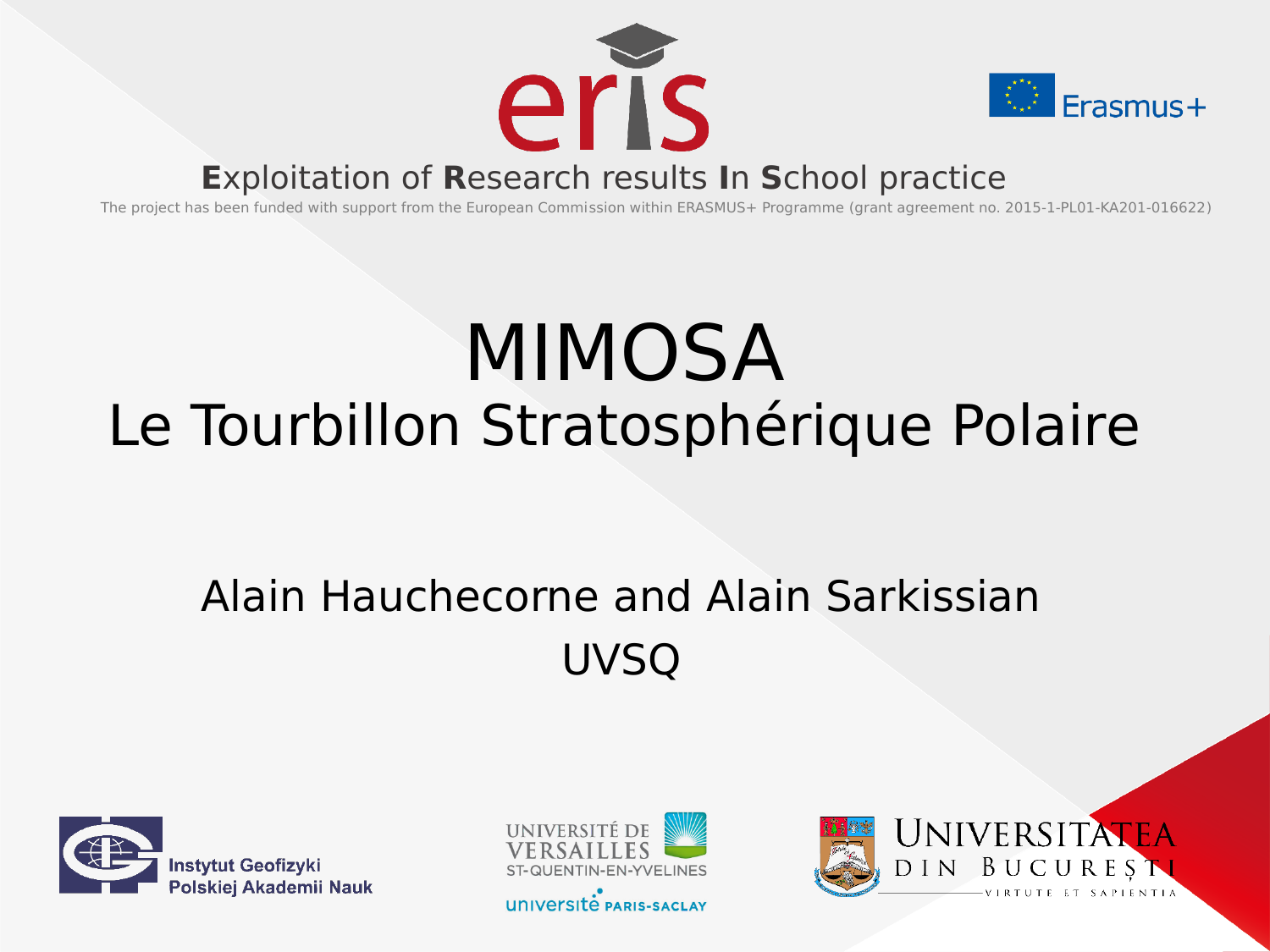

# MIMOSA Le Tourbillon Stratosphérique Polaire
Alain Hauchecorne and Alain Sarkissian
UVSQ